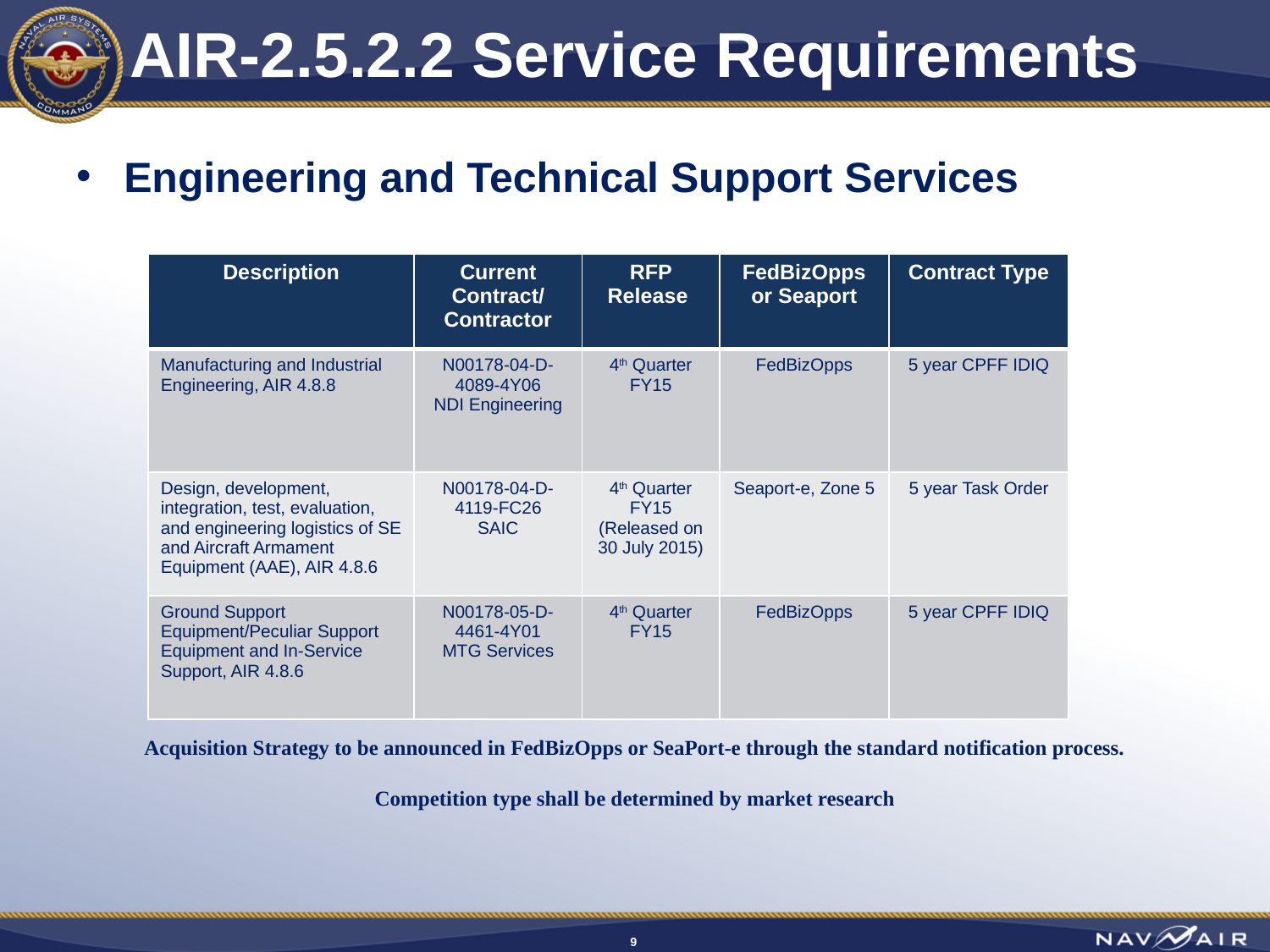

# AIR-2.5.2.2 Service Requirements
Engineering and Technical Support Services

Acquisition Strategy to be announced in FedBizOpps or SeaPort-e through the standard notification process.

Competition type shall be determined by market research

| Description | Current Contract/ Contractor | RFP Release | FedBizOpps or Seaport | Contract Type |
| --- | --- | --- | --- | --- |
| Manufacturing and Industrial Engineering, AIR 4.8.8 | N00178-04-D-4089-4Y06 NDI Engineering | 4th Quarter FY15 | FedBizOpps | 5 year CPFF IDIQ |
| Design, development, integration, test, evaluation, and engineering logistics of SE and Aircraft Armament Equipment (AAE), AIR 4.8.6 | N00178-04-D-4119-FC26 SAIC | 4th Quarter FY15 (Released on 30 July 2015) | Seaport-e, Zone 5 | 5 year Task Order |
| Ground Support Equipment/Peculiar Support Equipment and In-Service Support, AIR 4.8.6 | N00178-05-D-4461-4Y01 MTG Services | 4th Quarter FY15 | FedBizOpps | 5 year CPFF IDIQ |
9